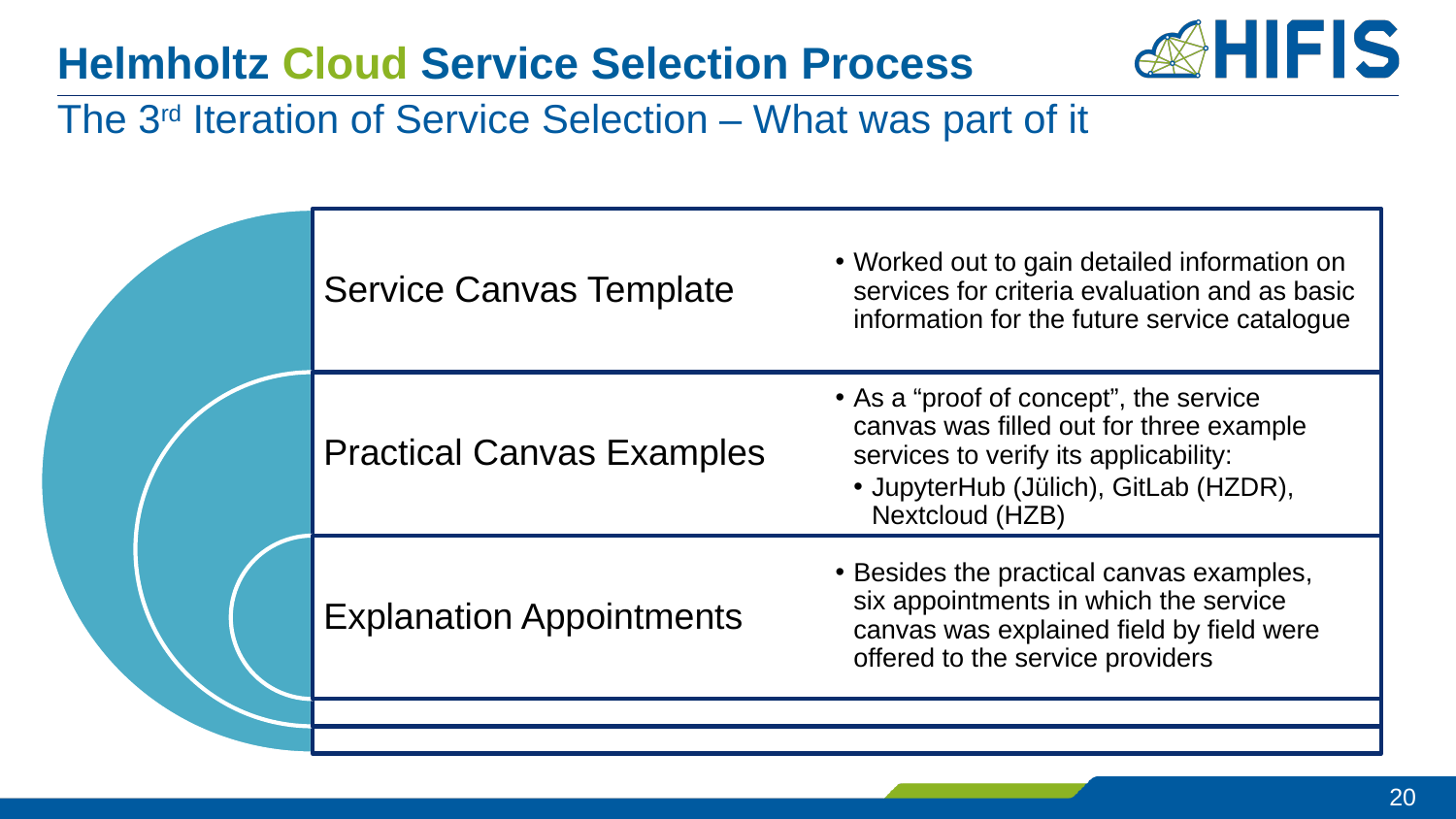

# Helmholtz Cloud Service Selection Process
The 3rd Iteration of Service Selection – What was part of it
Service Canvas Template
Practical Canvas Examples
Explanation Appointments
Worked out to gain detailed information on services for criteria evaluation and as basic information for the future service catalogue
As a “proof of concept”, the service canvas was filled out for three example services to verify its applicability:
JupyterHub (Jülich), GitLab (HZDR), Nextcloud (HZB)
Besides the practical canvas examples, six appointments in which the service canvas was explained field by field were offered to the service providers